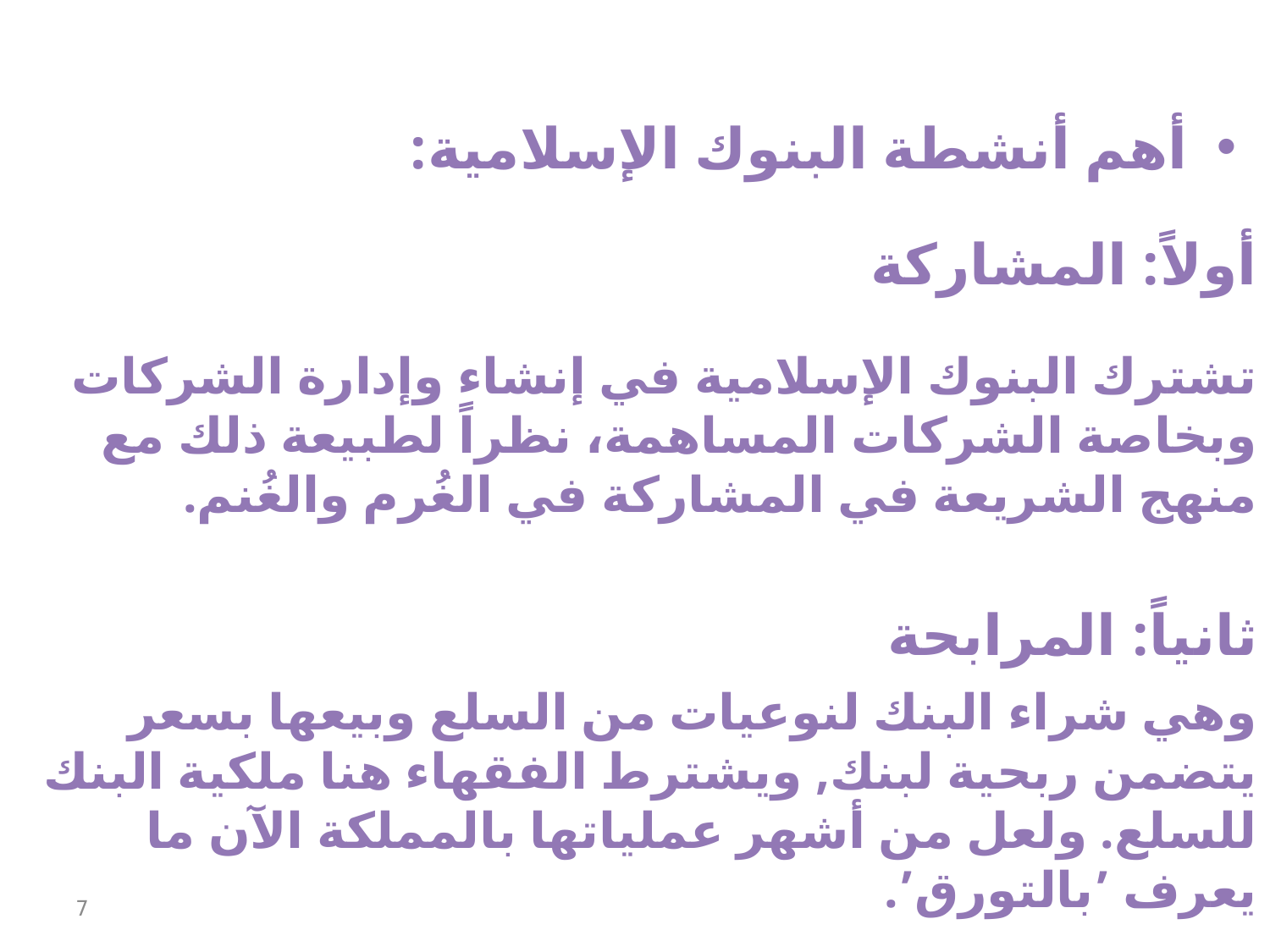

أهم أنشطة البنوك الإسلامية:
	أولاً: المشاركة
	تشترك البنوك الإسلامية في إنشاء وإدارة الشركات وبخاصة الشركات 	المساهمة، نظراً لطبيعة ذلك مع منهج الشريعة في المشاركة في الغُرم 	والغُنم.

	ثانياً: المرابحة
	وهي شراء البنك لنوعيات من السلع وبيعها بسعر يتضمن ربحية لبنك, 	ويشترط الفقهاء هنا ملكية البنك للسلع. ولعل من أشهر عملياتها 	بالمملكة الآن ما يعرف ’بالتورق’.
7